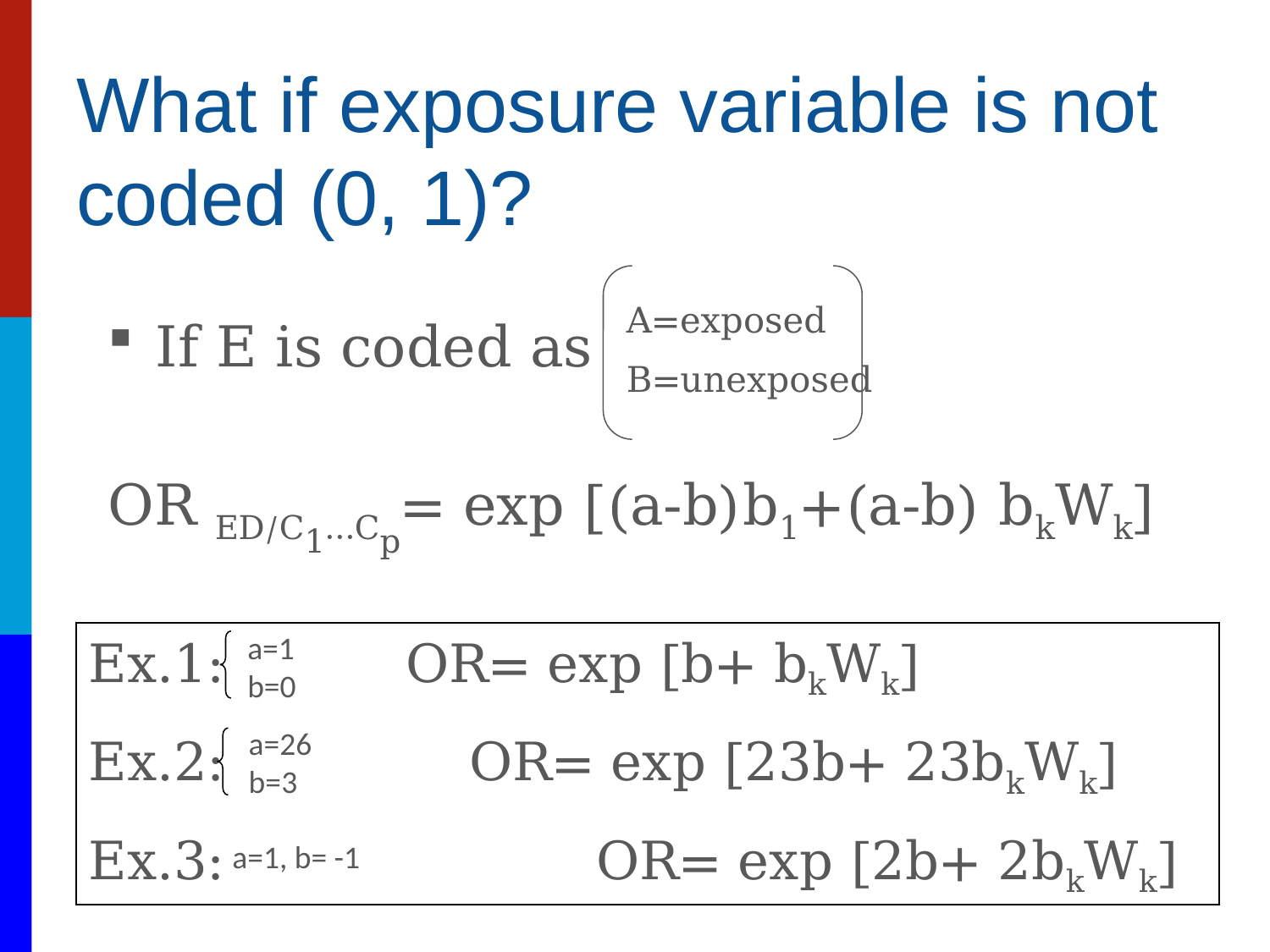

# What if exposure variable is not coded (0, 1)?

A=exposed
B=unexposed
If E is coded as

OR ED/C1…Cp= exp [(a-b)b1+(a-b) bkWk]
a=1
b=0
Ex.1:         	OR= exp [b+ bkWk]
Ex.2:           	OR= exp [23b+ 23bkWk]
Ex.3:                	OR= exp [2b+ 2bkWk]

a=26
b=3
a=1, b= -1